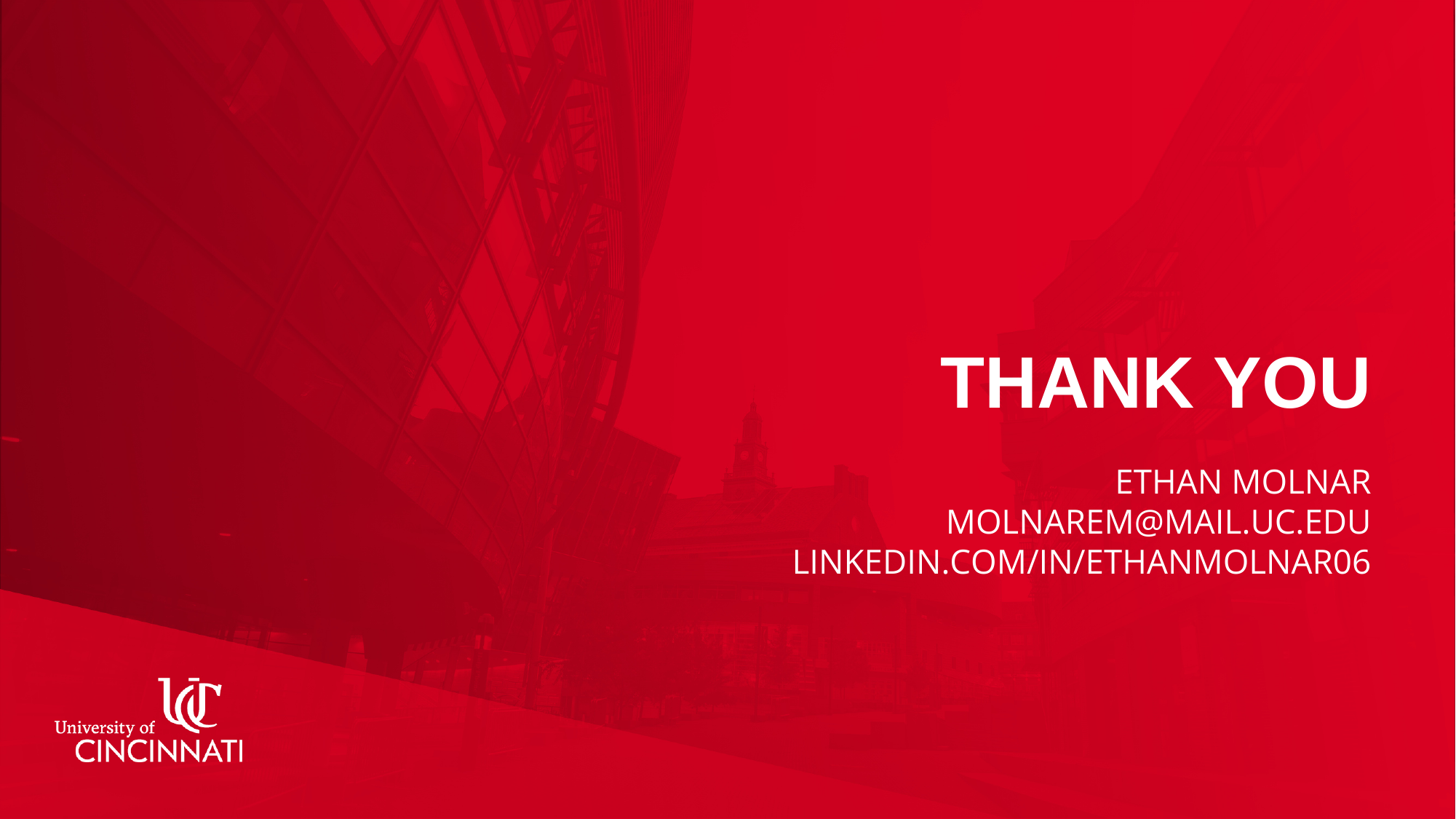

# THANK YOU
Ethan Molnar
molnarem@mail.uc.edu
linkedin.com/in/ethanmolnar06